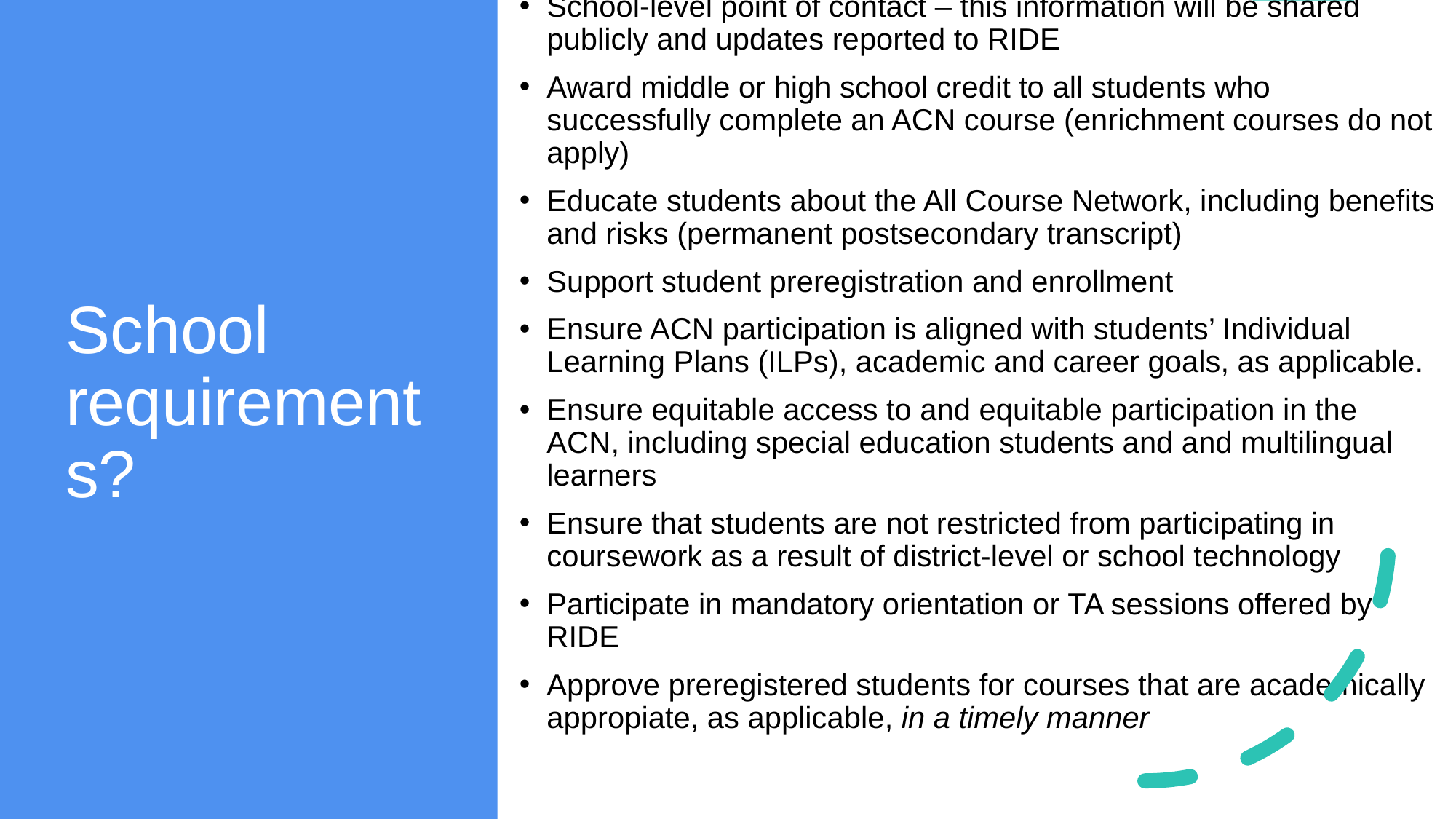

School-level point of contact – this information will be shared publicly and updates reported to RIDE
Award middle or high school credit to all students who successfully complete an ACN course (enrichment courses do not apply)
Educate students about the All Course Network, including benefits and risks (permanent postsecondary transcript)
Support student preregistration and enrollment
Ensure ACN participation is aligned with students’ Individual Learning Plans (ILPs), academic and career goals, as applicable.
Ensure equitable access to and equitable participation in the ACN, including special education students and and multilingual learners
Ensure that students are not restricted from participating in coursework as a result of district-level or school technology
Participate in mandatory orientation or TA sessions offered by RIDE
Approve preregistered students for courses that are academically appropiate, as applicable, in a timely manner

# School requirements?

5